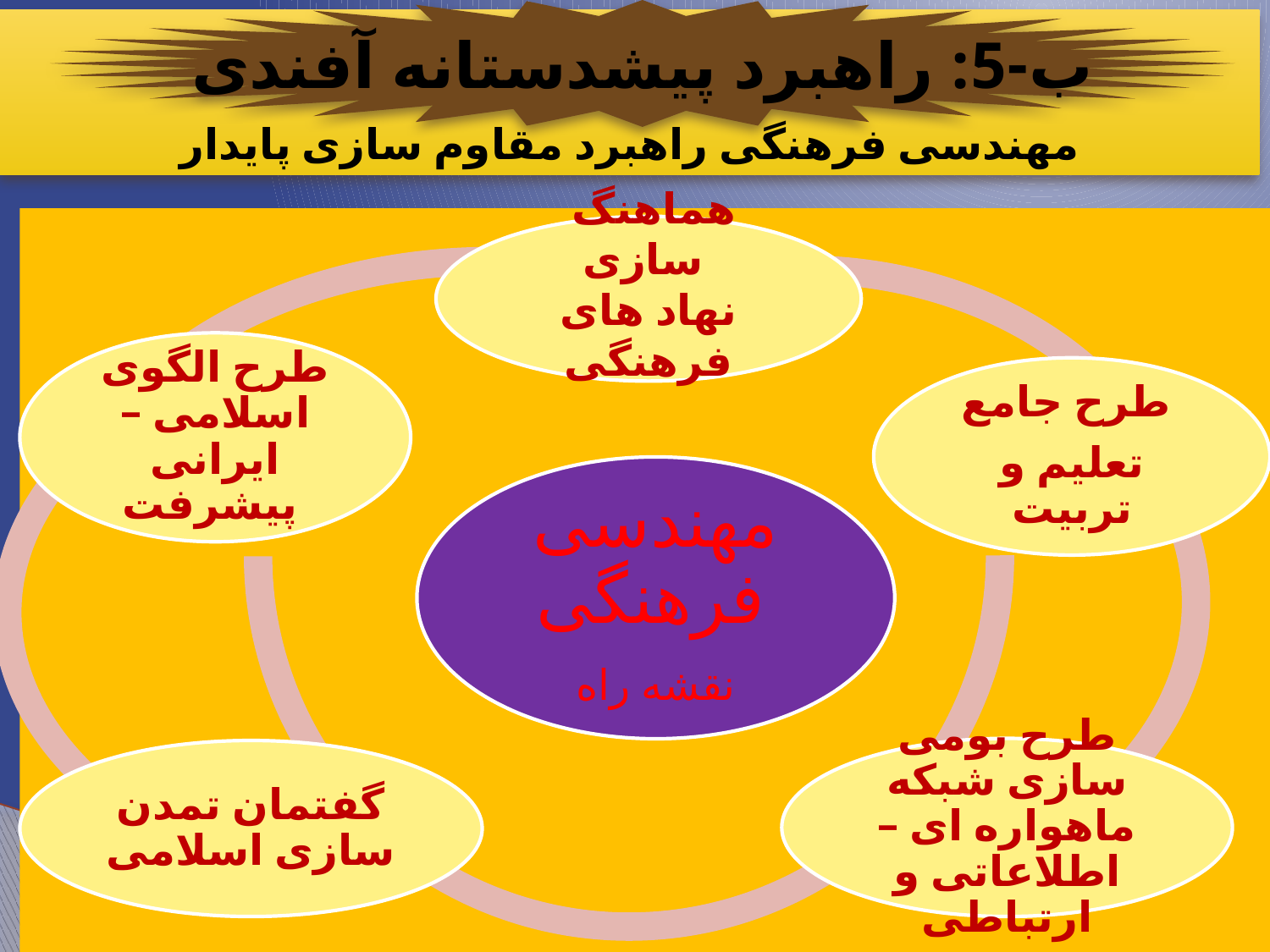

ب-5: راهبرد پیشدستانه آفندی

مهندسی فرهنگی راهبرد مقاوم سازی پایدار
مهندسی فرهنگی
نقشه راه
 هماهنگ سازی
نهاد های فرهنگی

طرح جامع
تعلیم و تربیت
طرح بومی سازی شبکه ماهواره ای – اطلاعاتی و ارتباطی
گفتمان تمدن سازی اسلامی
طرح الگوی اسلامی –ایرانی پیشرفت